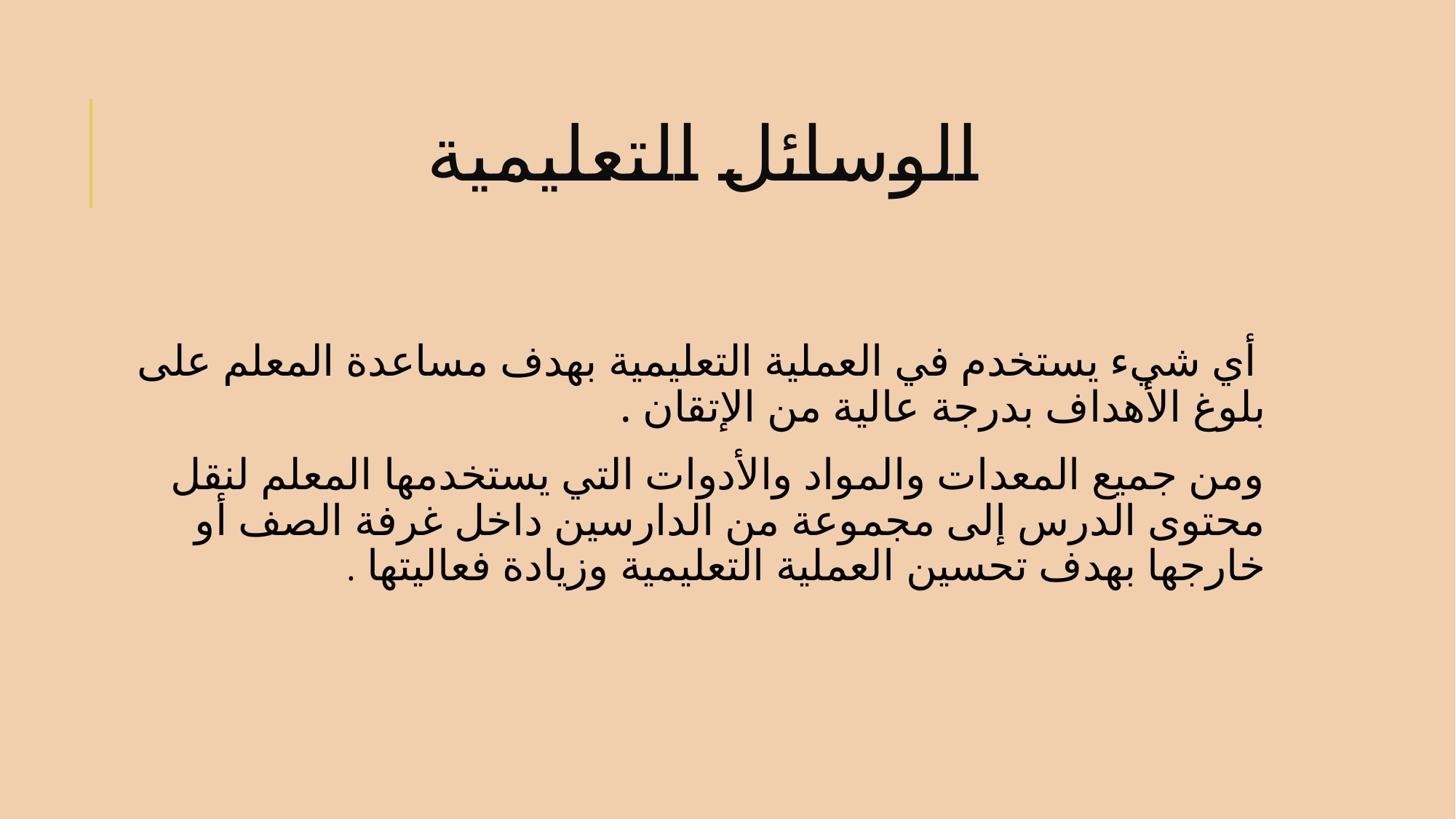

# الوسائل التعليمية

 أي شيء يستخدم في العملية التعليمية بهدف مساعدة المعلم على بلوغ الأهداف بدرجة عالية من الإتقان .
ومن جميع المعدات والمواد والأدوات التي يستخدمها المعلم لنقل محتوى الدرس إلى مجموعة من الدارسين داخل غرفة الصف أو خارجها بهدف تحسين العملية التعليمية وزيادة فعاليتها .